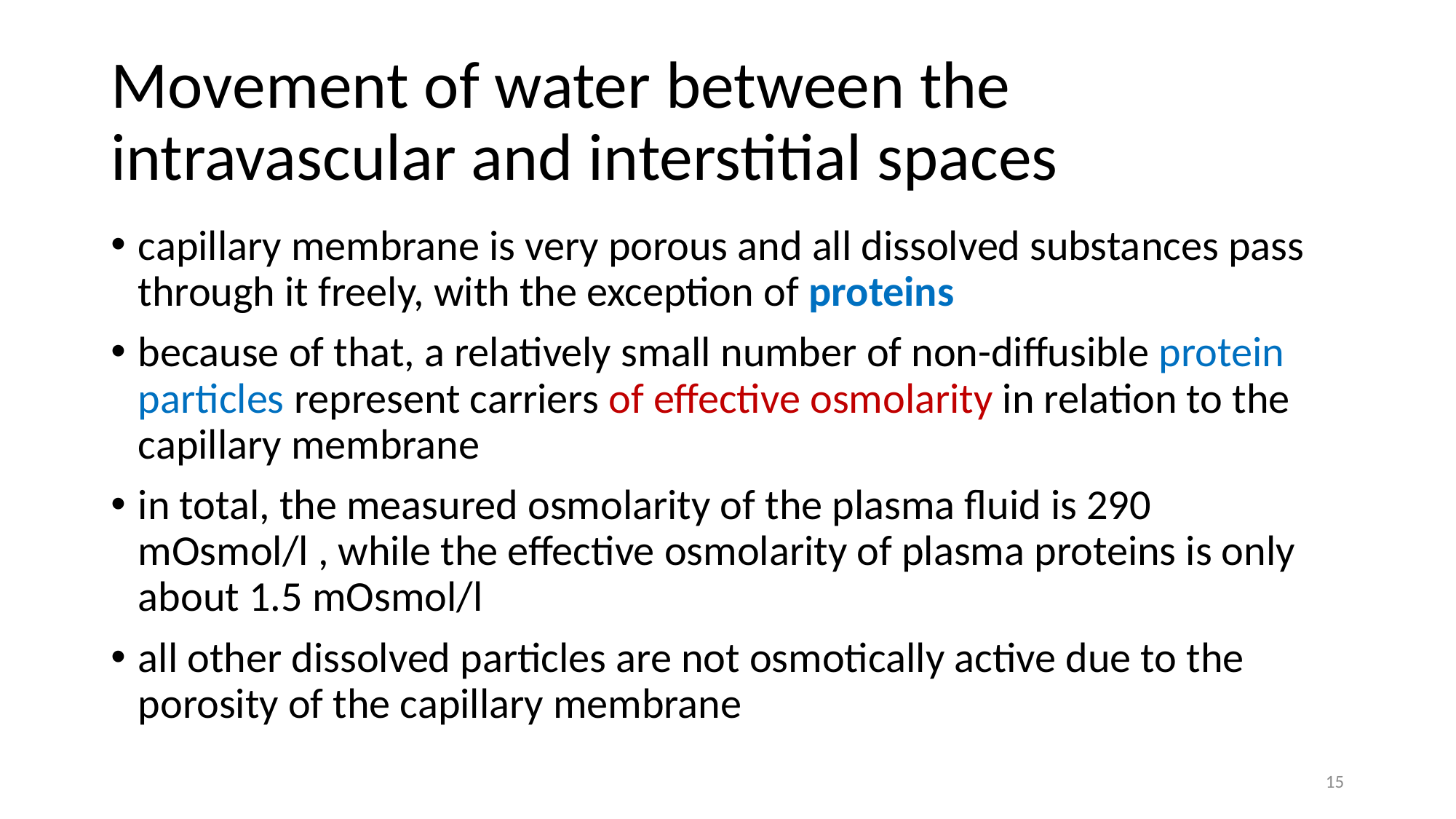

# Movement of water between the intravascular and interstitial spaces
capillary membrane is very porous and all dissolved substances pass through it freely, with the exception of proteins
because of that, a relatively small number of non-diffusible protein particles represent carriers of effective osmolarity in relation to the capillary membrane
in total, the measured osmolarity of the plasma fluid is 290 mOsmol/l , while the effective osmolarity of plasma proteins is only about 1.5 mOsmol/l
all other dissolved particles are not osmotically active due to the porosity of the capillary membrane
15